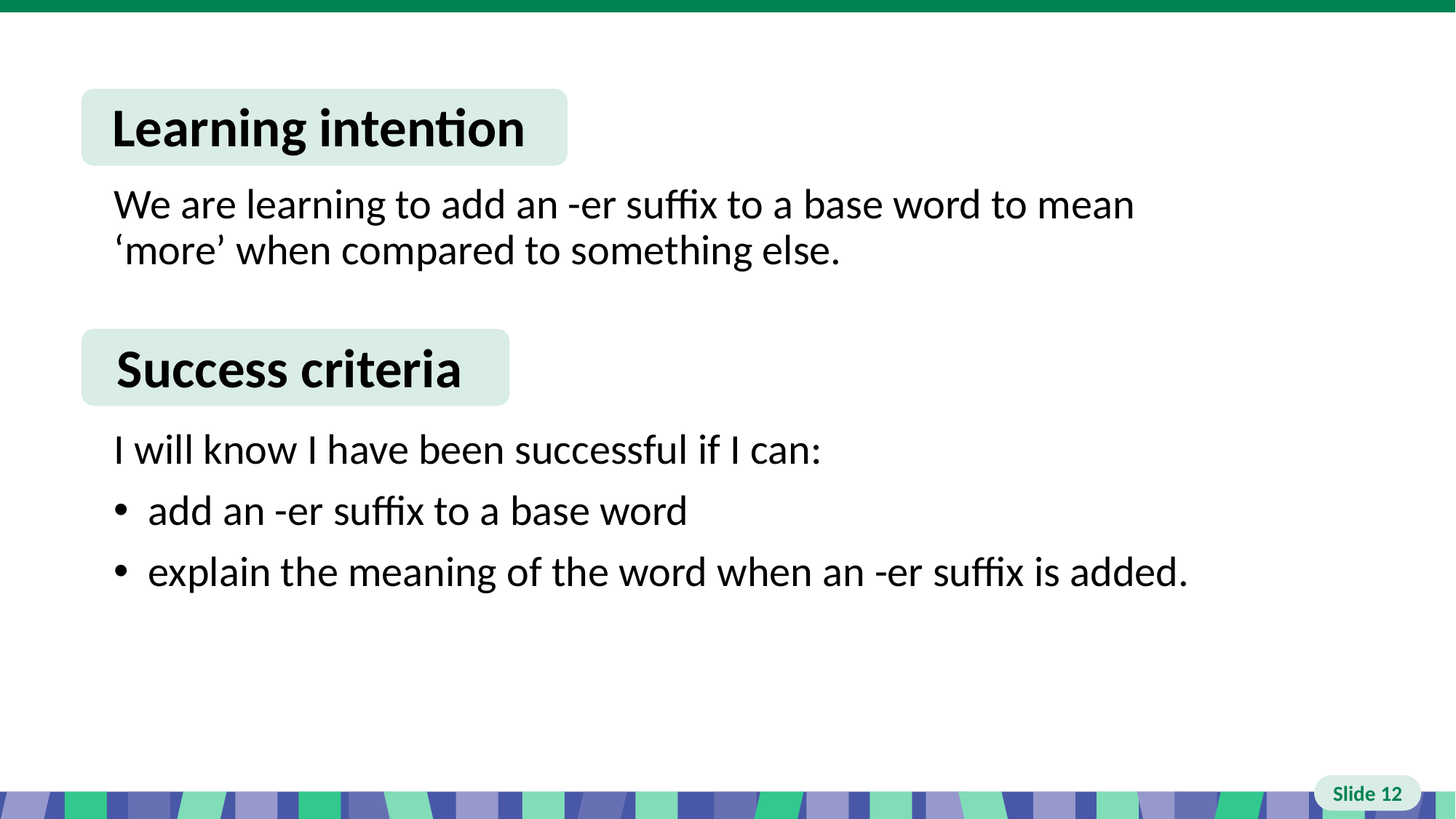

# Slide 12 Learning intention and success criteria
We are learning to add an -er suffix to a base word to mean ‘more’ when compared to something else.
I will know I have been successful if I can:
add an -er suffix to a base word
explain the meaning of the word when an -er suffix is added.